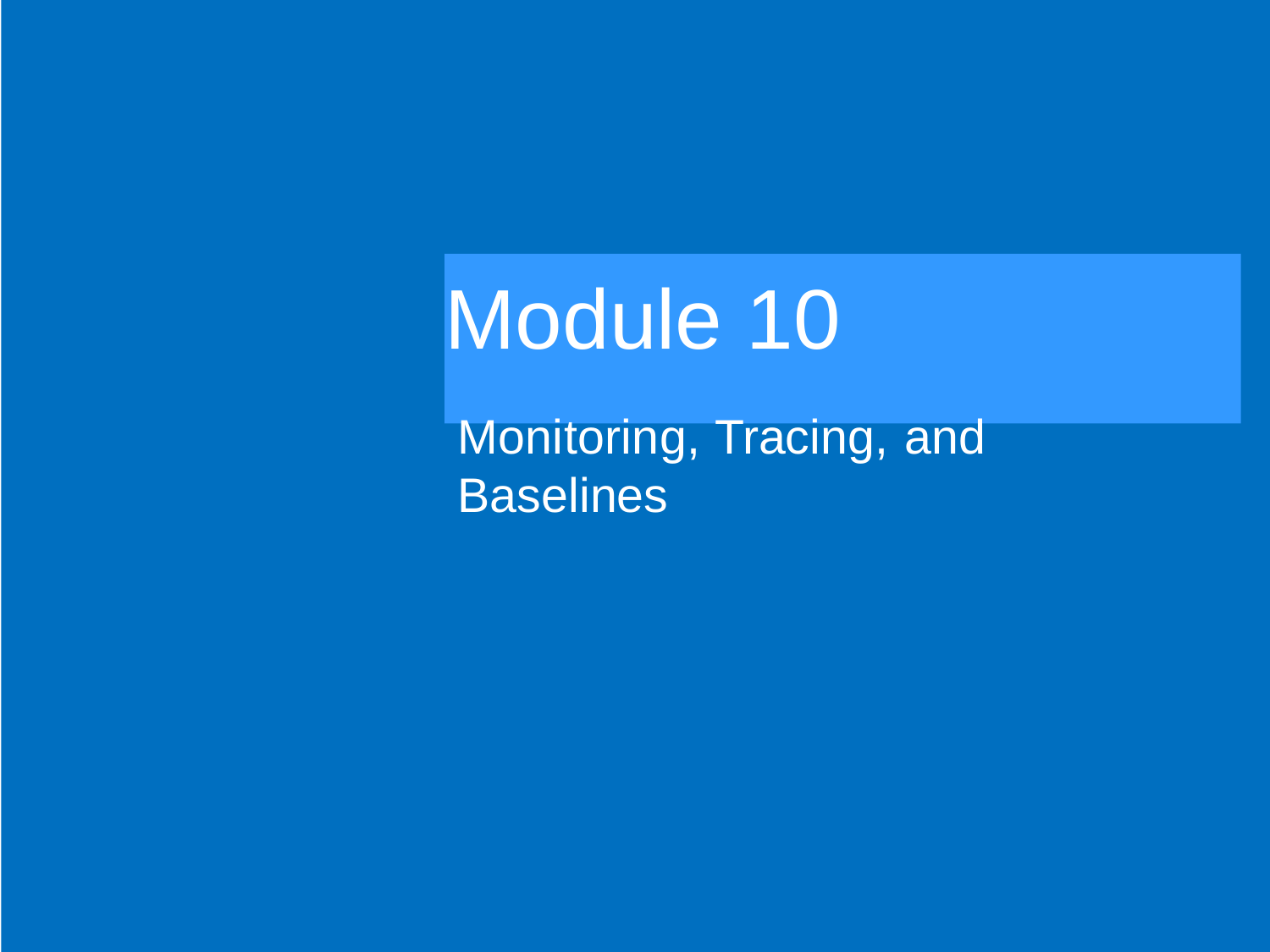

# Module 10
Monitoring, Tracing, and Baselines